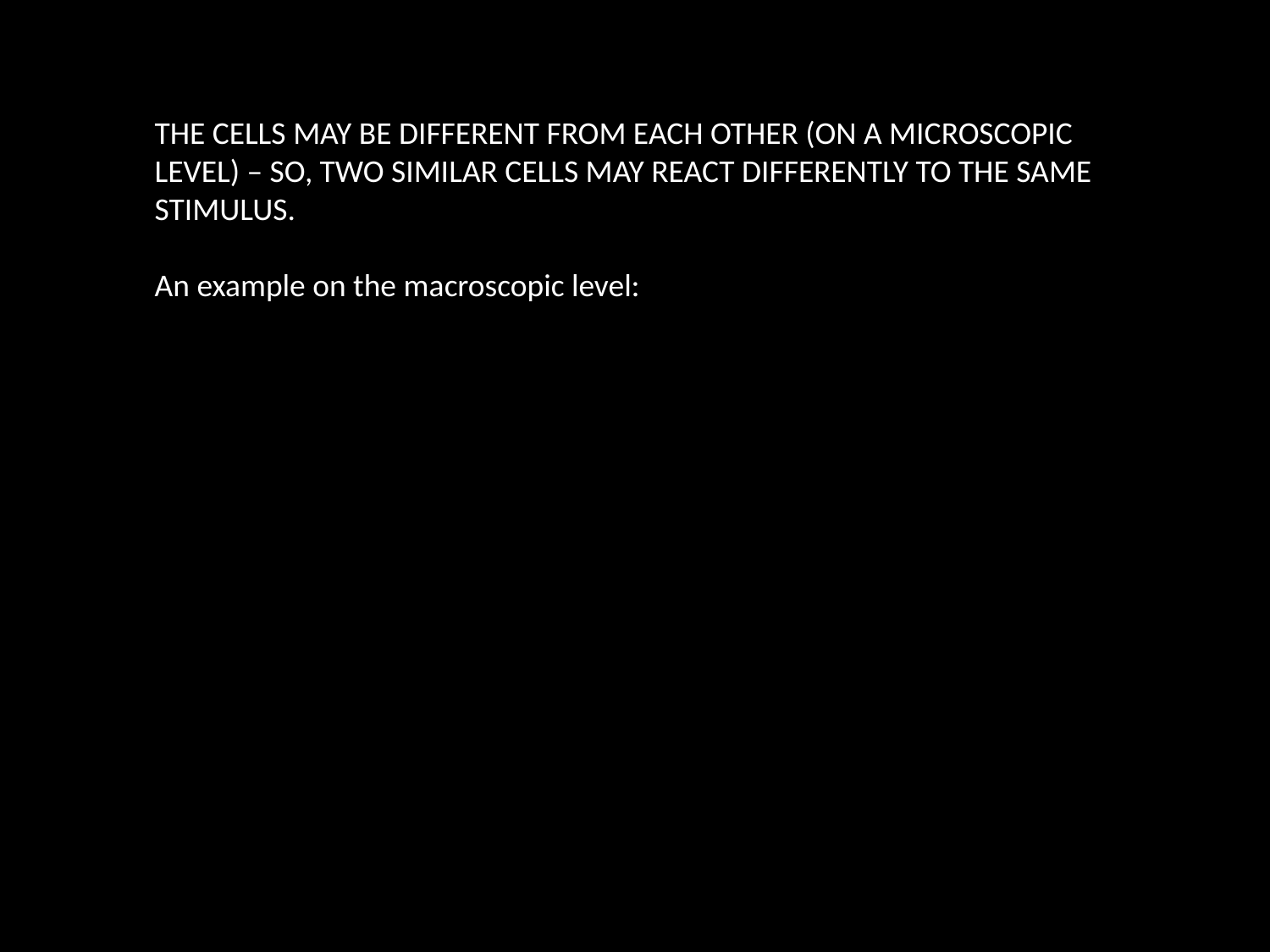

THE CELLS MAY BE DIFFERENT FROM EACH OTHER (ON A MICROSCOPIC LEVEL) – SO, TWO SIMILAR CELLS MAY REACT DIFFERENTLY TO THE SAME STIMULUS.

An example on the macroscopic level: